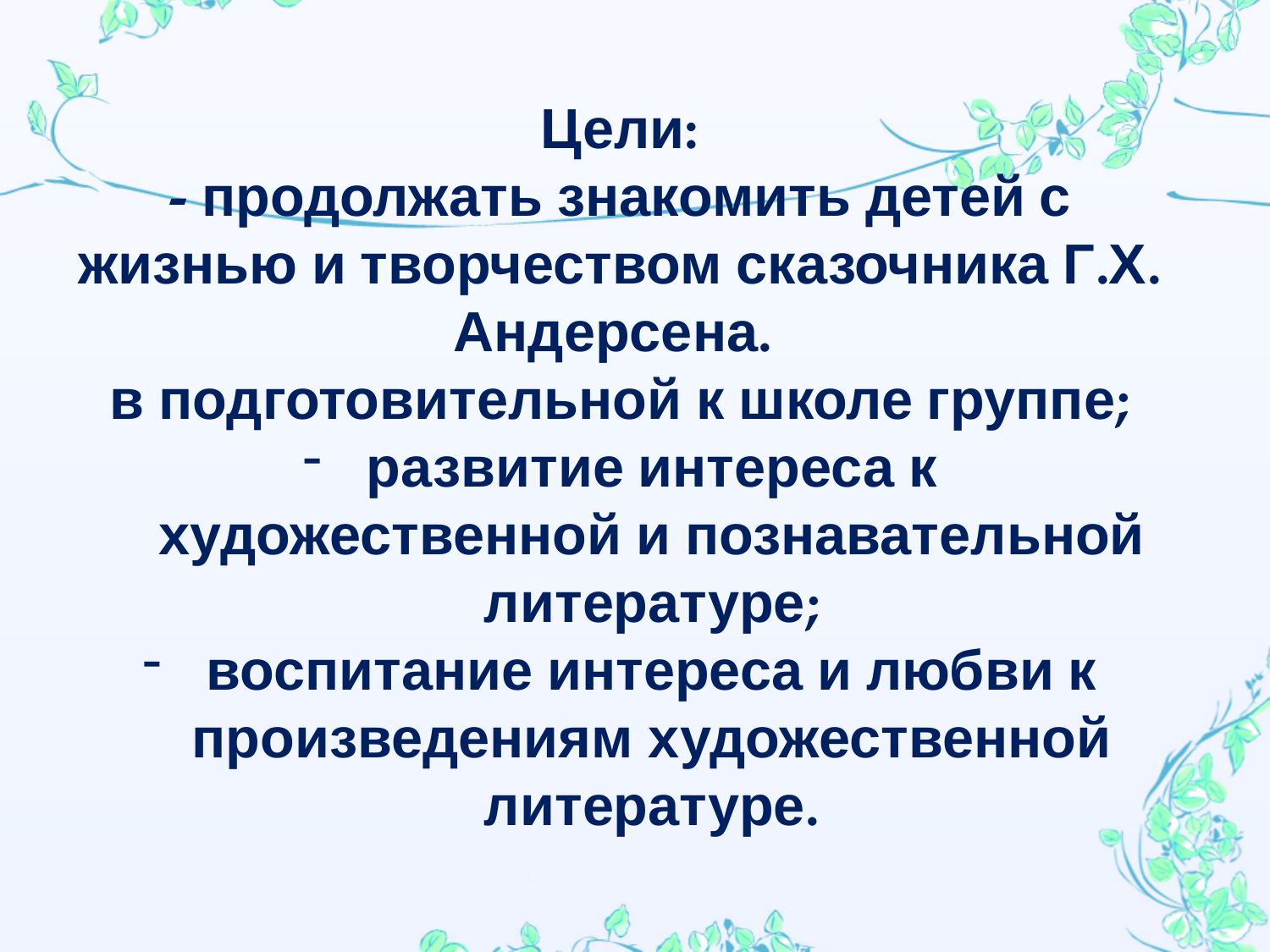

Цели:
- продолжать знакомить детей с жизнью и творчеством сказочника Г.Х. Андерсена.
в подготовительной к школе группе;
развитие интереса к художественной и познавательной литературе;
воспитание интереса и любви к произведениям художественной литературе.